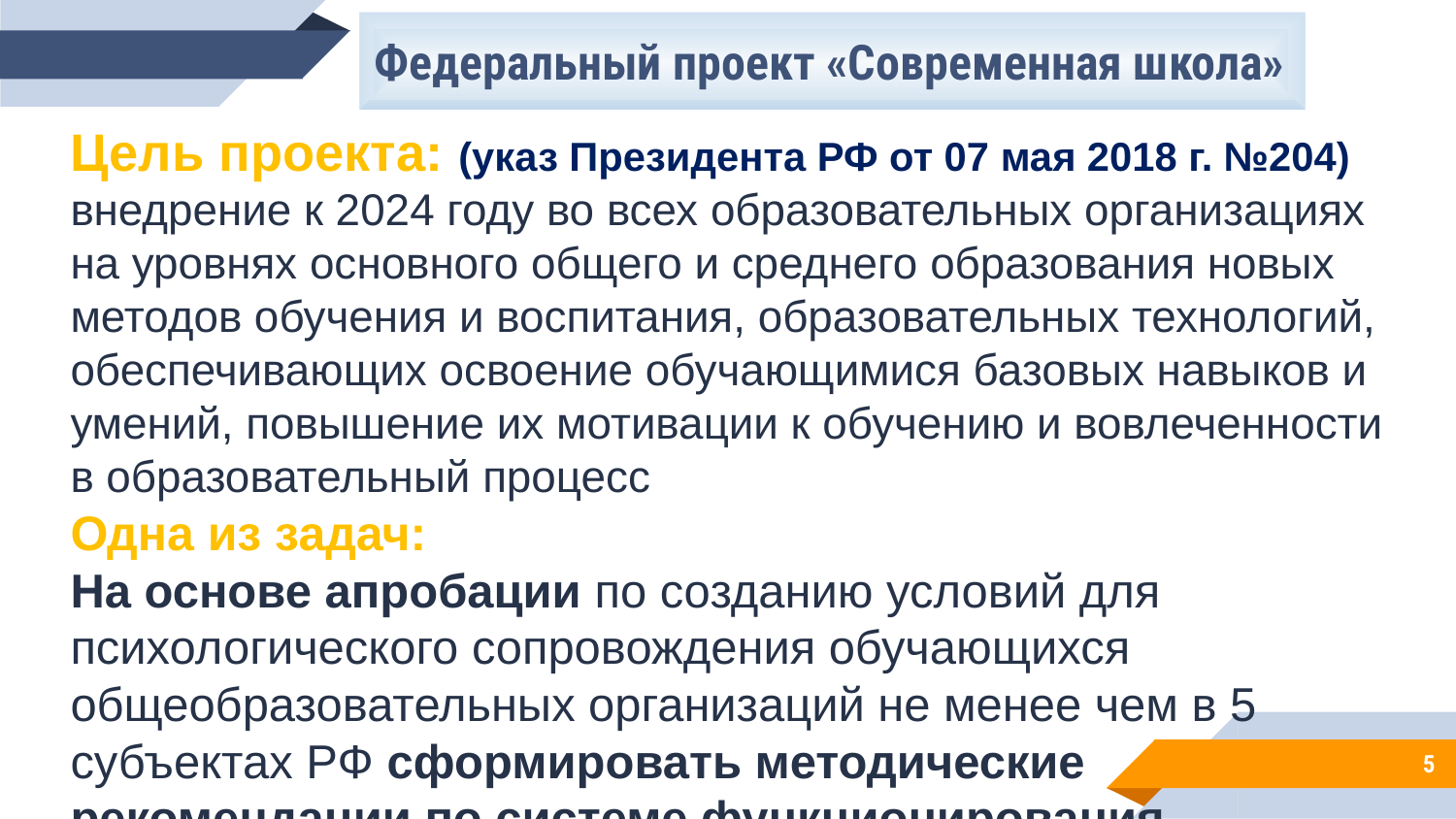

Федеральный проект «Современная школа»
Цель проекта: (указ Президента РФ от 07 мая 2018 г. №204)
внедрение к 2024 году во всех образовательных организациях на уровнях основного общего и среднего образования новых методов обучения и воспитания, образовательных технологий, обеспечивающих освоение обучающимися базовых навыков и умений, повышение их мотивации к обучению и вовлеченности в образовательный процесс
Одна из задач:
На основе апробации по созданию условий для психологического сопровождения обучающихся общеобразовательных организаций не менее чем в 5 субъектах РФ сформировать методические рекомендации по системе функционирования психологических служб в общеобразовательных организациях
5